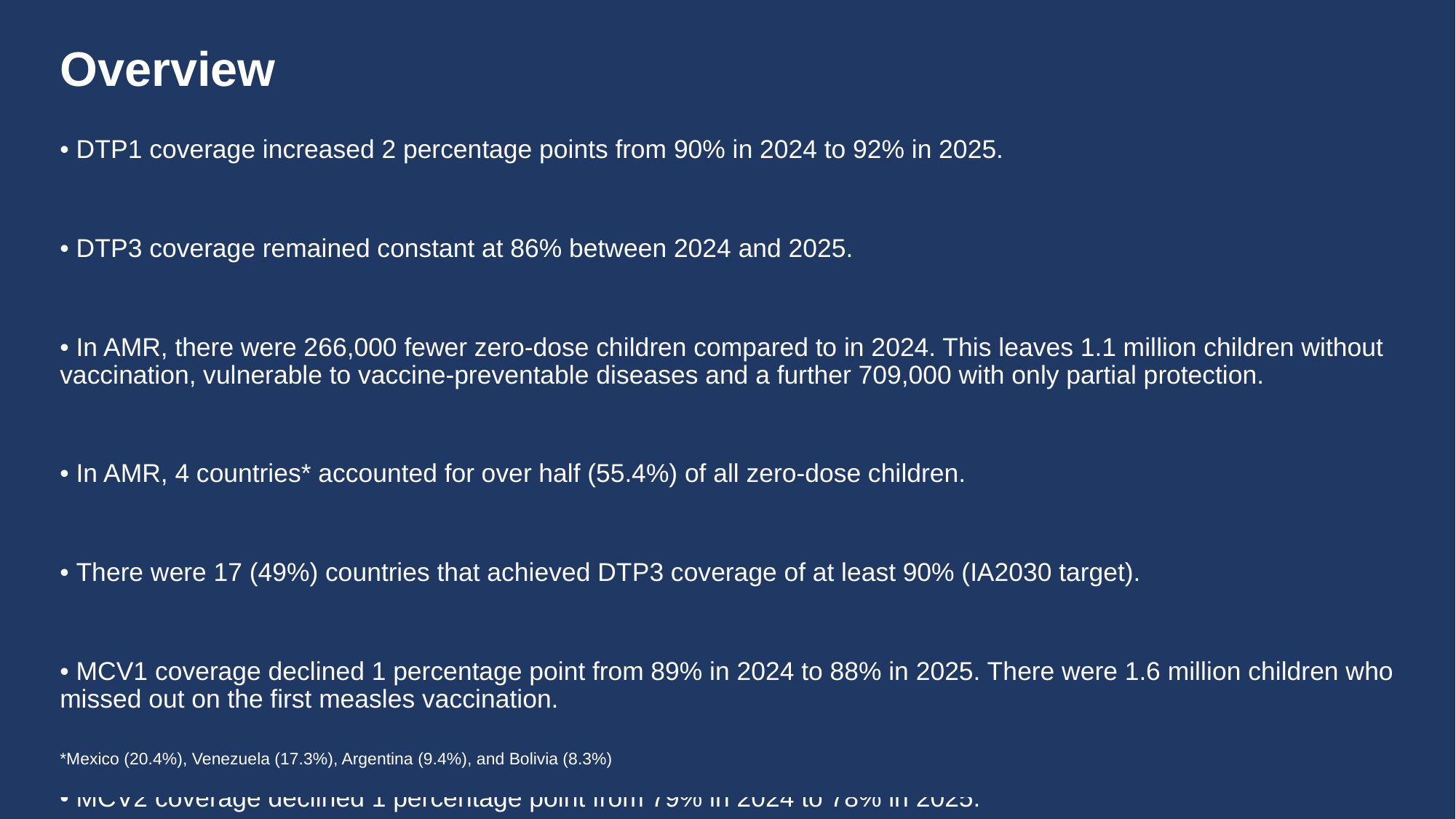

# Overview
• DTP1 coverage increased 2 percentage points from 90% in 2024 to 92% in 2025.

• DTP3 coverage remained constant at 86% between 2024 and 2025.

• In AMR, there were 266,000 fewer zero-dose children compared to in 2024. This leaves 1.1 million children without vaccination, vulnerable to vaccine-preventable diseases and a further 709,000 with only partial protection.

• In AMR, 4 countries* accounted for over half (55.4%) of all zero-dose children.

• There were 17 (49%) countries that achieved DTP3 coverage of at least 90% (IA2030 target).

• MCV1 coverage declined 1 percentage point from 89% in 2024 to 88% in 2025. There were 1.6 million children who missed out on the first measles vaccination.

• MCV2 coverage declined 1 percentage point from 79% in 2024 to 78% in 2025.

• Last dose coverage of HPV vaccination (HPVc) among girls increased from 62% to 64% in 2025.
*Mexico (20.4%), Venezuela (17.3%), Argentina (9.4%), and Bolivia (8.3%)